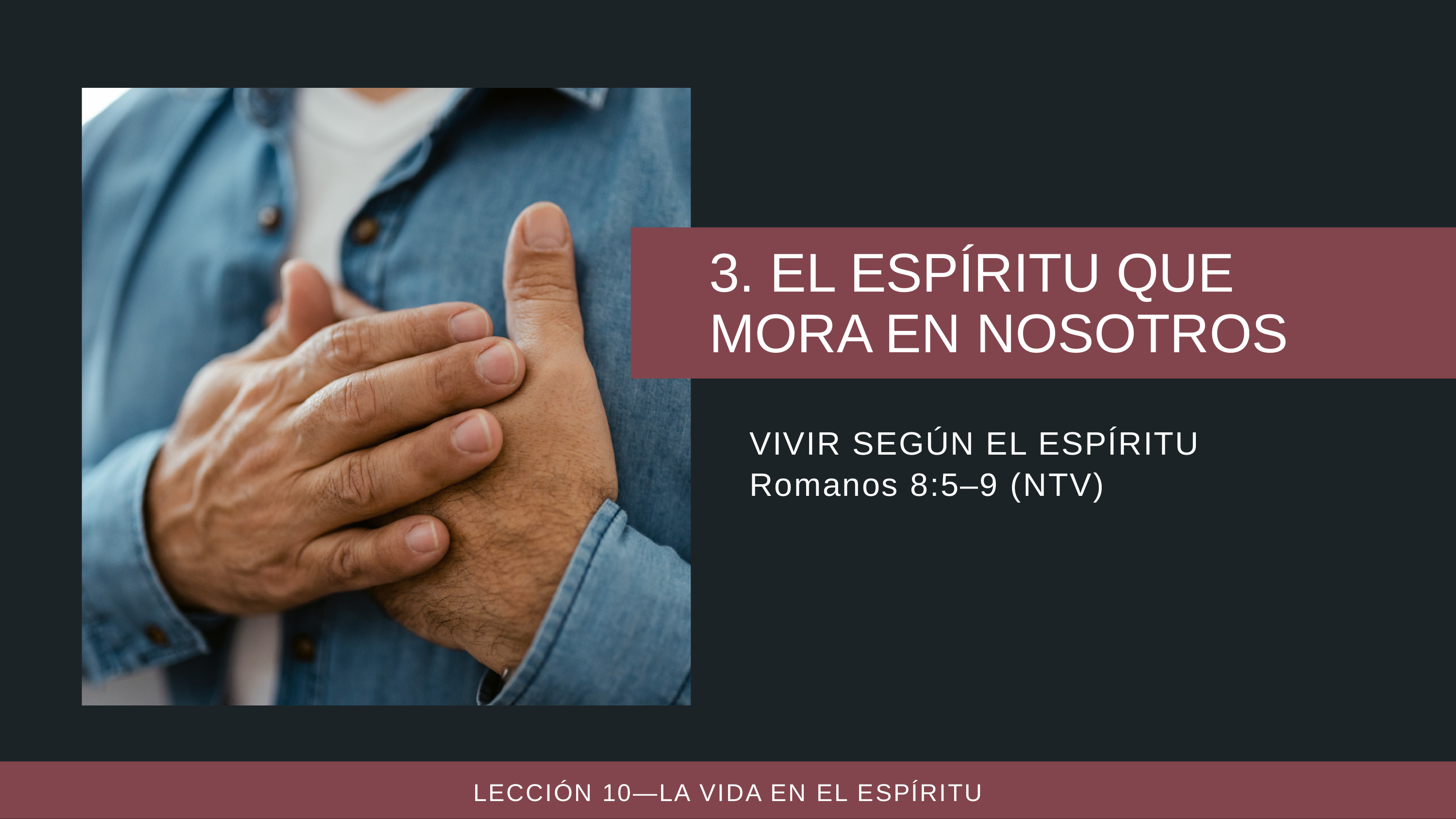

VIVIR SEGÚN EL ESPÍRITU
Romanos 8:5–9 (ntv)